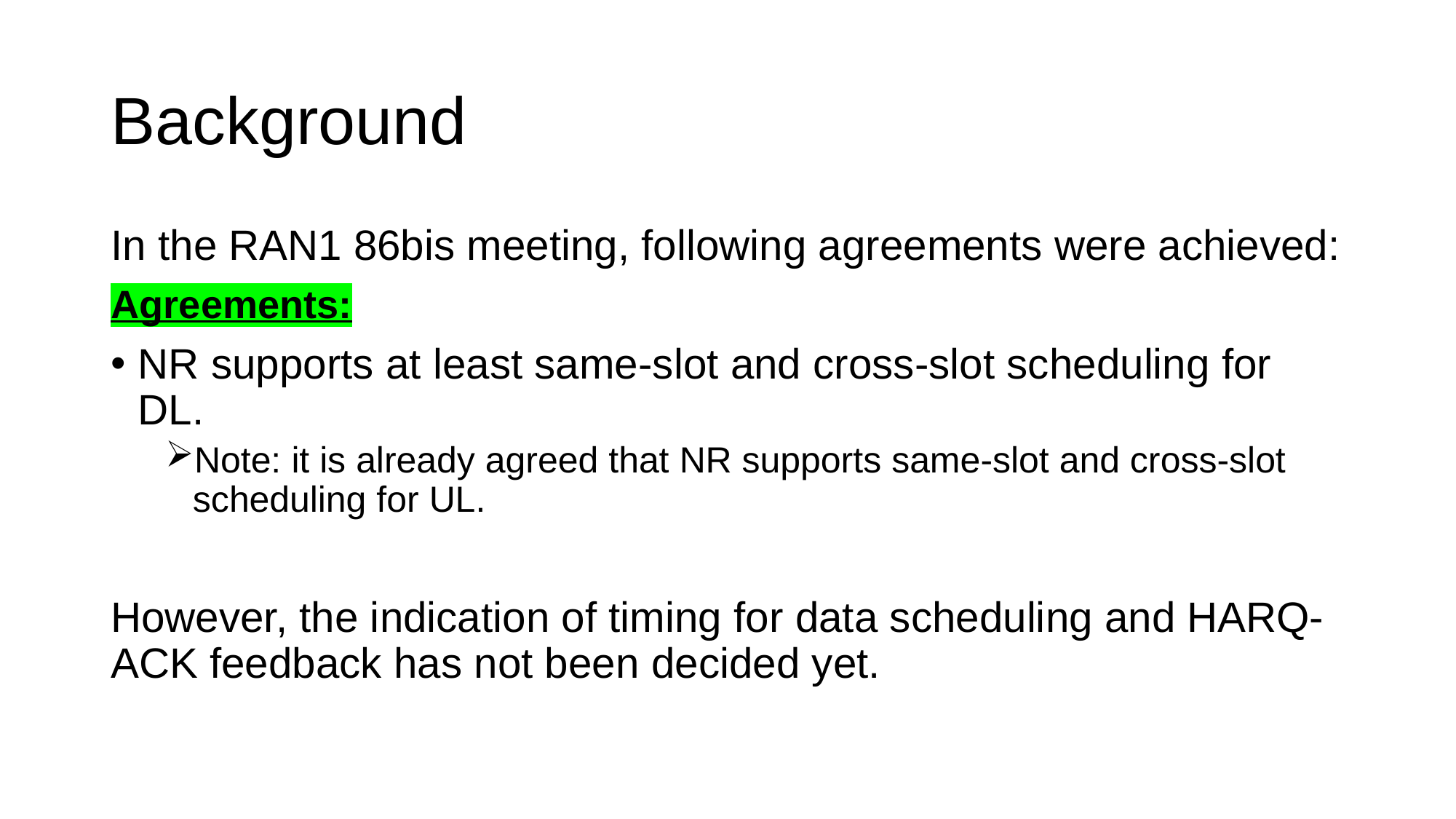

# Background
In the RAN1 86bis meeting, following agreements were achieved:
Agreements:
NR supports at least same-slot and cross-slot scheduling for DL.
Note: it is already agreed that NR supports same-slot and cross-slot scheduling for UL.

However, the indication of timing for data scheduling and HARQ-ACK feedback has not been decided yet.